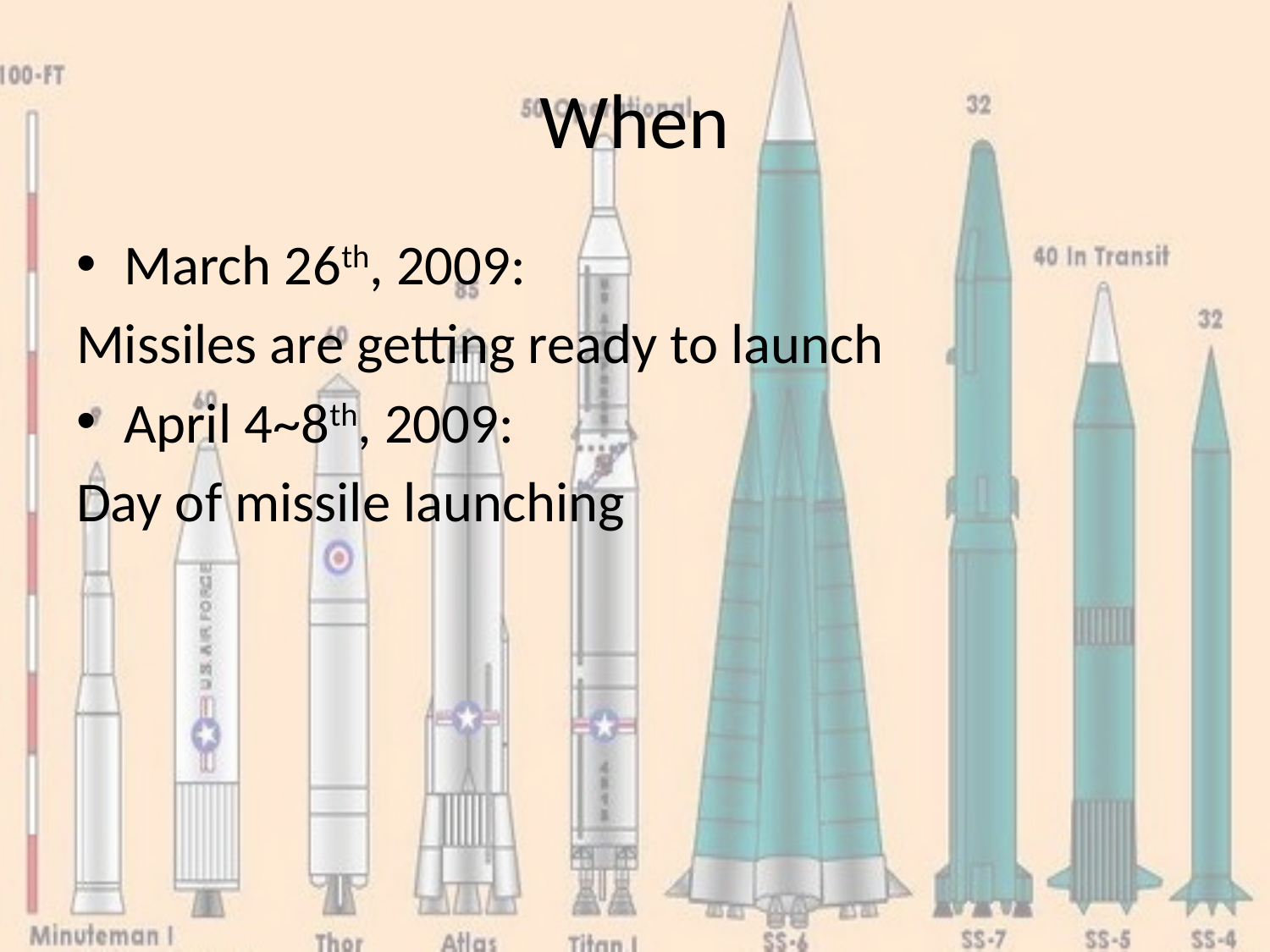

# When
March 26th, 2009:
Missiles are getting ready to launch
April 4~8th, 2009:
Day of missile launching